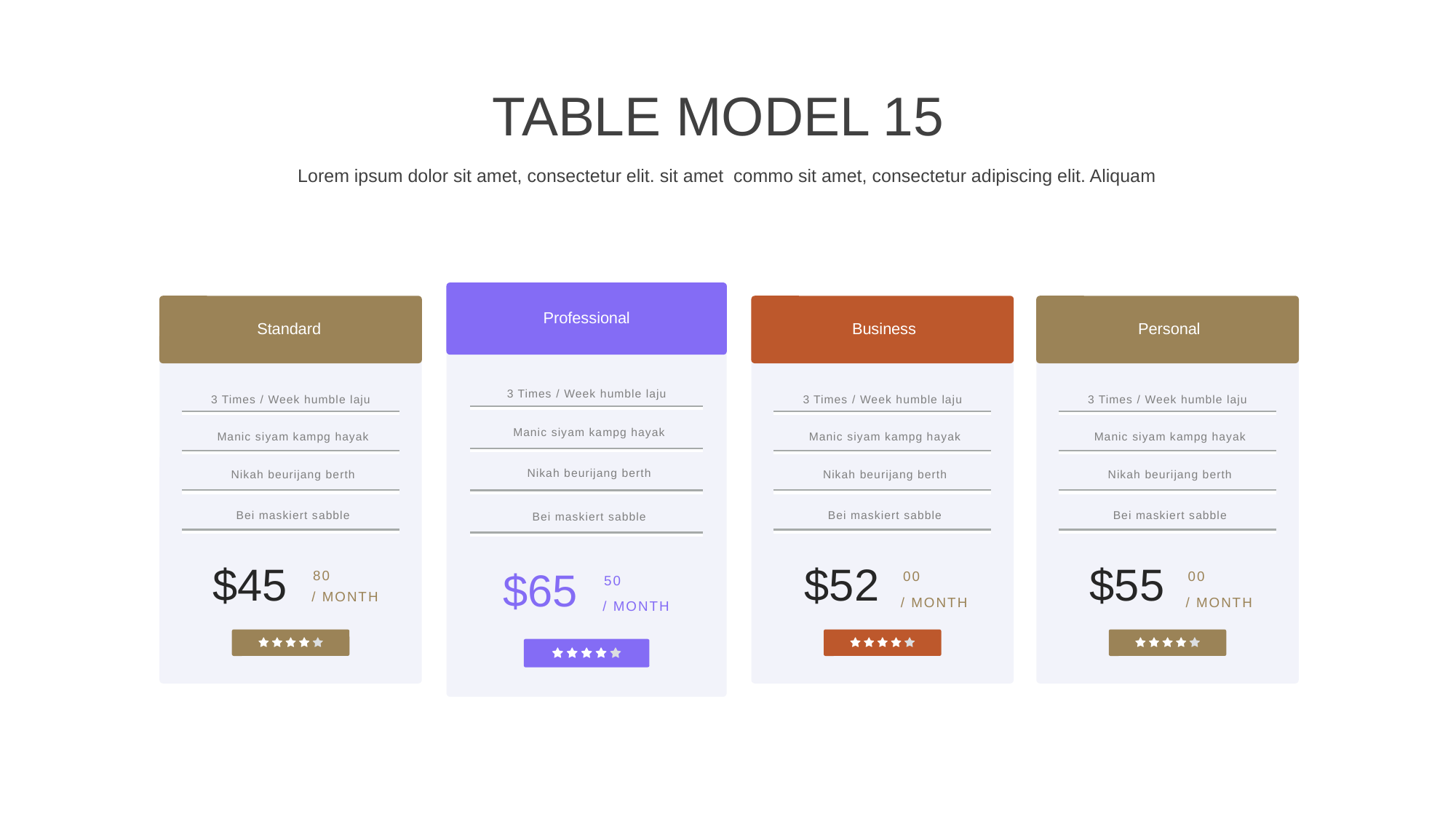

TABLE MODEL 15
Lorem ipsum dolor sit amet, consectetur elit. sit amet  commo sit amet, consectetur adipiscing elit. Aliquam

Professional
Standard
Business
Personal

3 Times / Week humble laju
3 Times / Week humble laju
3 Times / Week humble laju
3 Times / Week humble laju

Manic siyam kampg hayak
Manic siyam kampg hayak
Manic siyam kampg hayak
Manic siyam kampg hayak

Nikah beurijang berth
Nikah beurijang berth
Nikah beurijang berth
Nikah beurijang berth

Bei maskiert sabble
Bei maskiert sabble
Bei maskiert sabble
Bei maskiert sabble

$45
$52
$55
$65
80
00
00
50
/ month
/ month
/ month
/ month